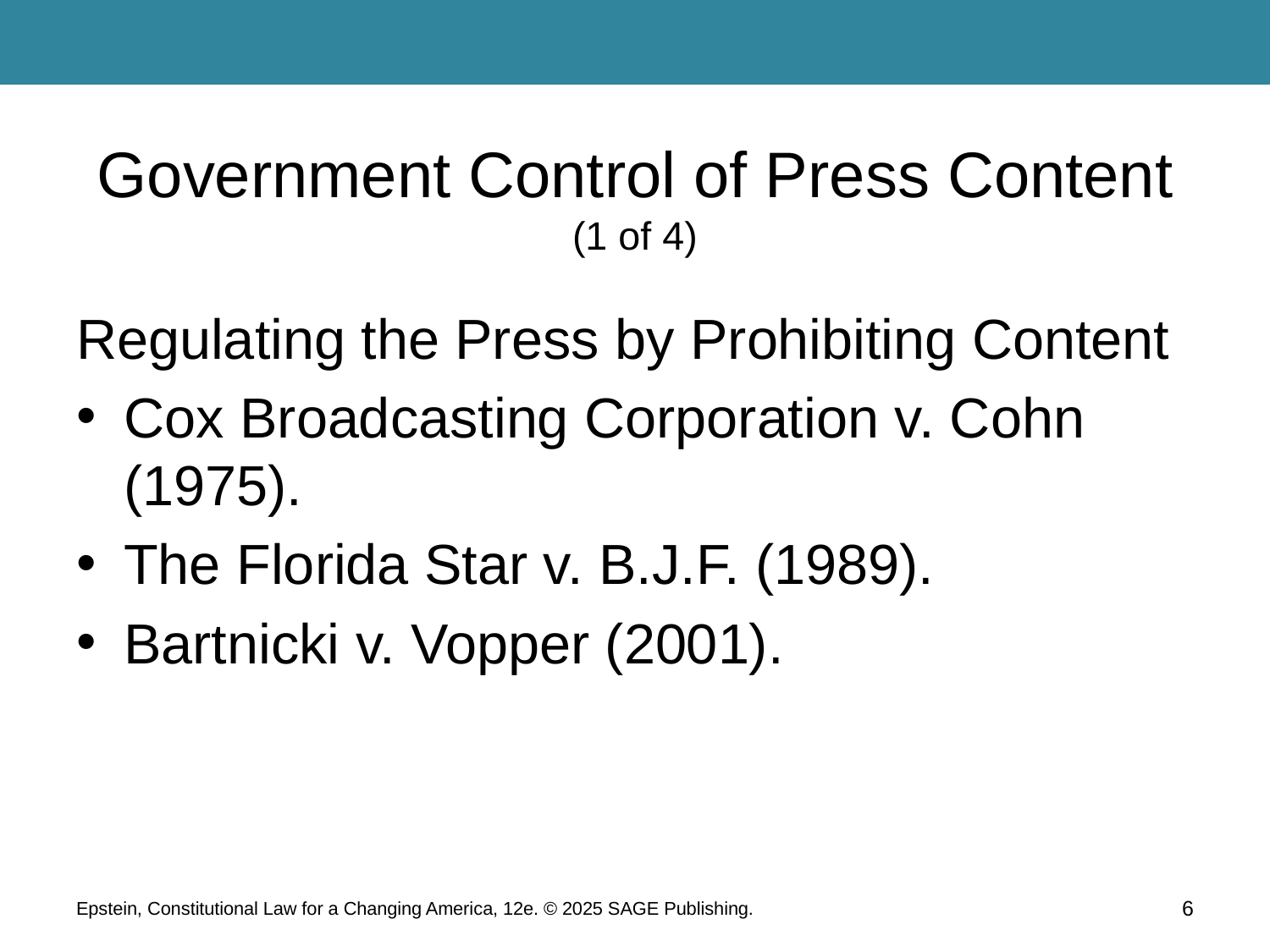

# Government Control of Press Content (1 of 4)
Regulating the Press by Prohibiting Content
Cox Broadcasting Corporation v. Cohn (1975).
The Florida Star v. B.J.F. (1989).
Bartnicki v. Vopper (2001).
Epstein, Constitutional Law for a Changing America, 12e. © 2025 SAGE Publishing.
6